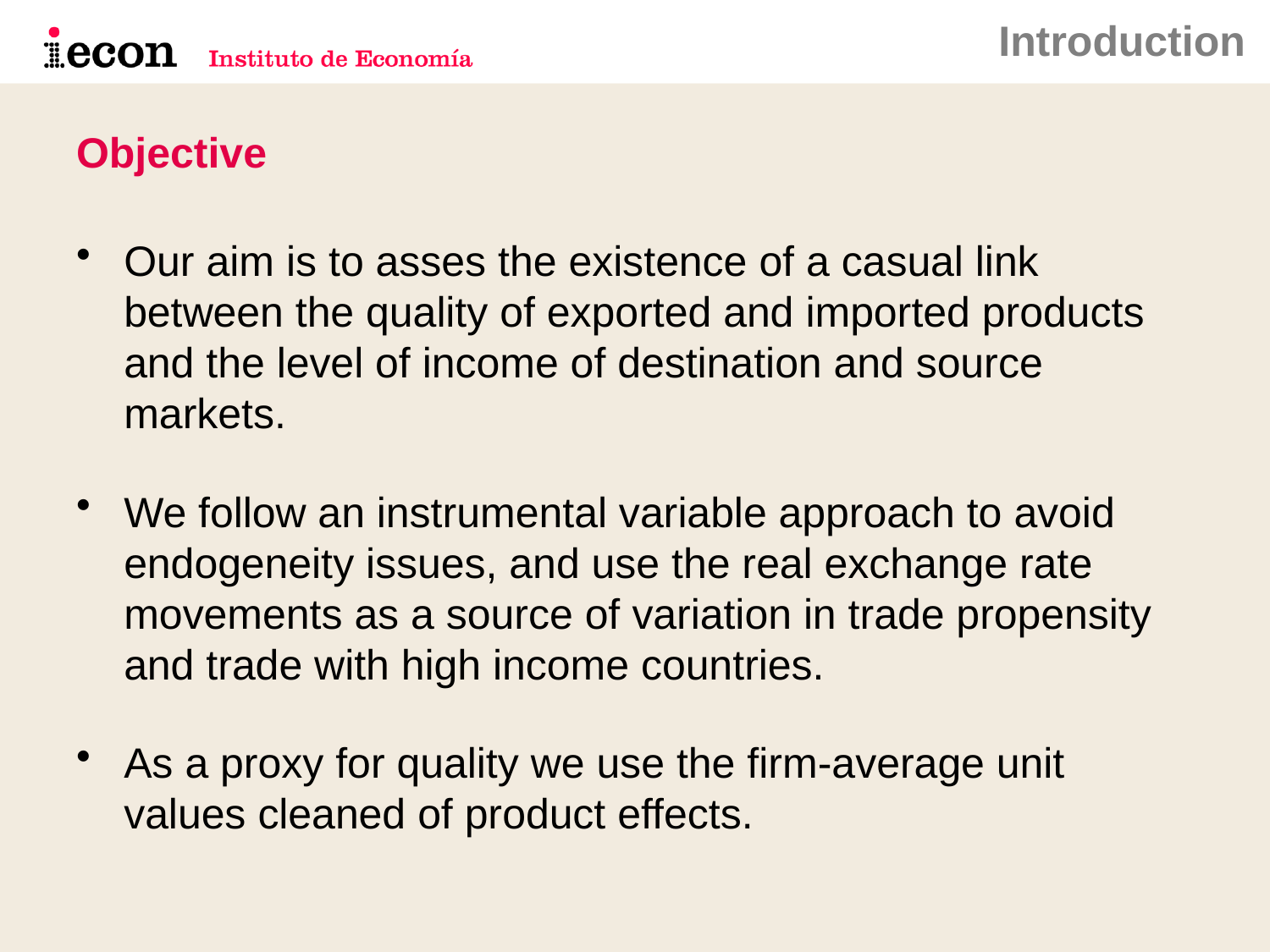

Introduction

Objective

Our aim is to asses the existence of a casual link between the quality of exported and imported products and the level of income of destination and source markets.

We follow an instrumental variable approach to avoid endogeneity issues, and use the real exchange rate movements as a source of variation in trade propensity and trade with high income countries.

As a proxy for quality we use the firm-average unit values cleaned of product effects.